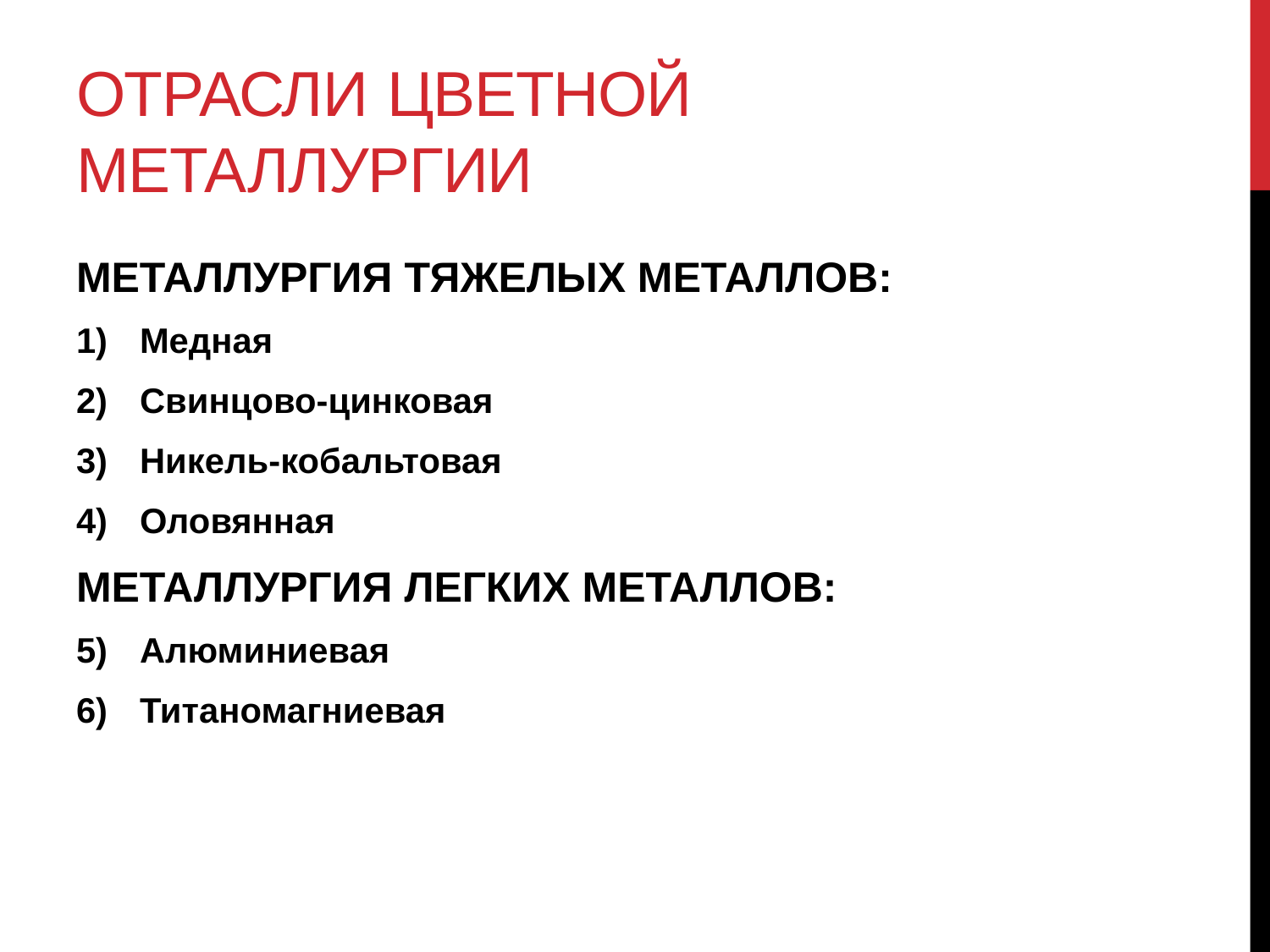

# ОТРАСЛИ ЦВЕТНОЙ МЕТАЛЛУРГИИ
МЕТАЛЛУРГИЯ ТЯЖЕЛЫХ МЕТАЛЛОВ:
Медная
Свинцово-цинковая
Никель-кобальтовая
Оловянная
МЕТАЛЛУРГИЯ ЛЕГКИХ МЕТАЛЛОВ:
Алюминиевая
Титаномагниевая